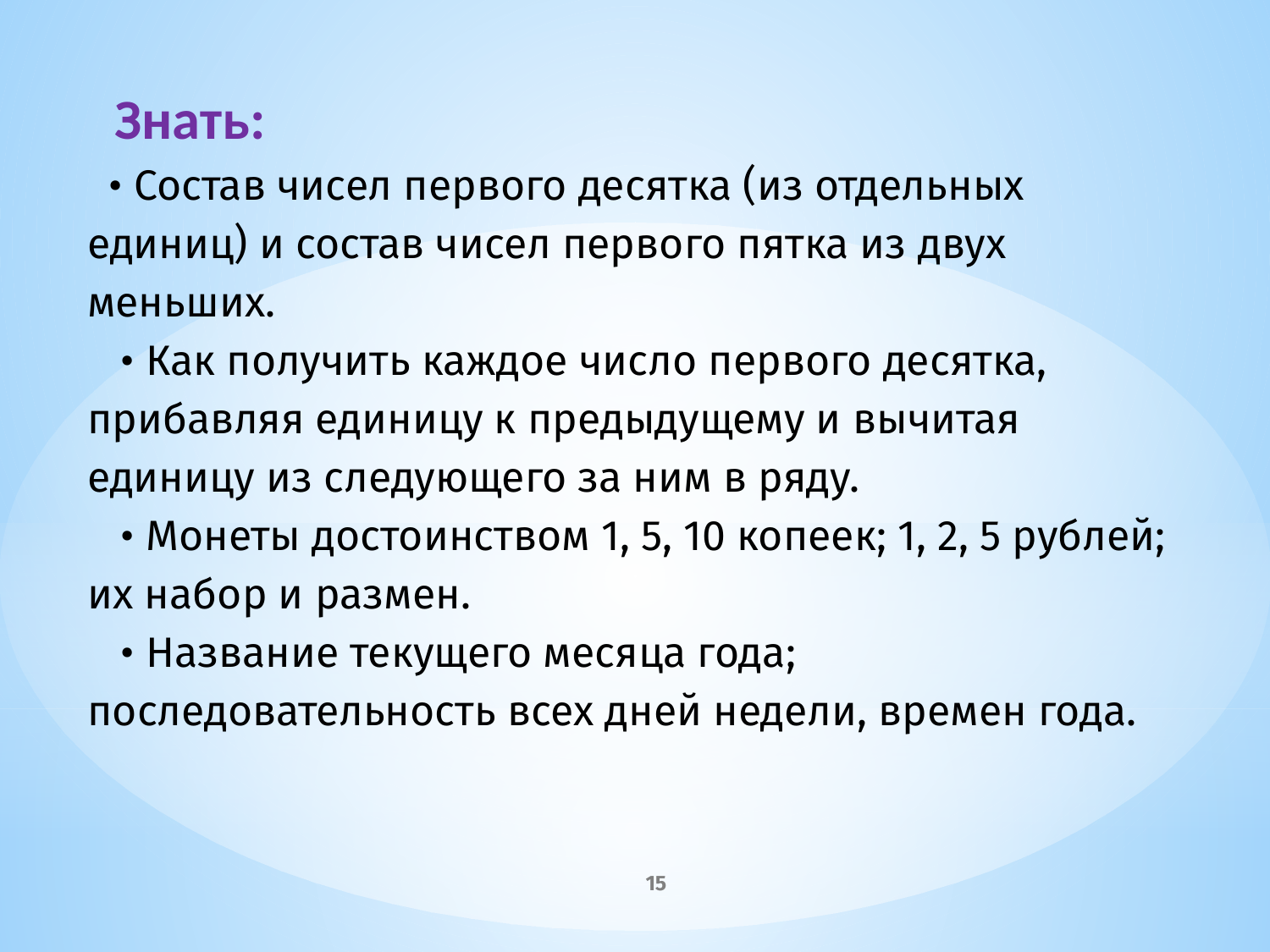

Знать:
   • Состав чисел первого десятка (из отдельных единиц) и состав чисел первого пятка из двух меньших.
   • Как получить каждое число первого десятка, прибавляя единицу к предыдущему и вычитая единицу из следующего за ним в ряду.
   • Монеты достоинством 1, 5, 10 копеек; 1, 2, 5 рублей; их набор и размен.
   • Название текущего месяца года; последовательность всех дней недели, времен года.
15